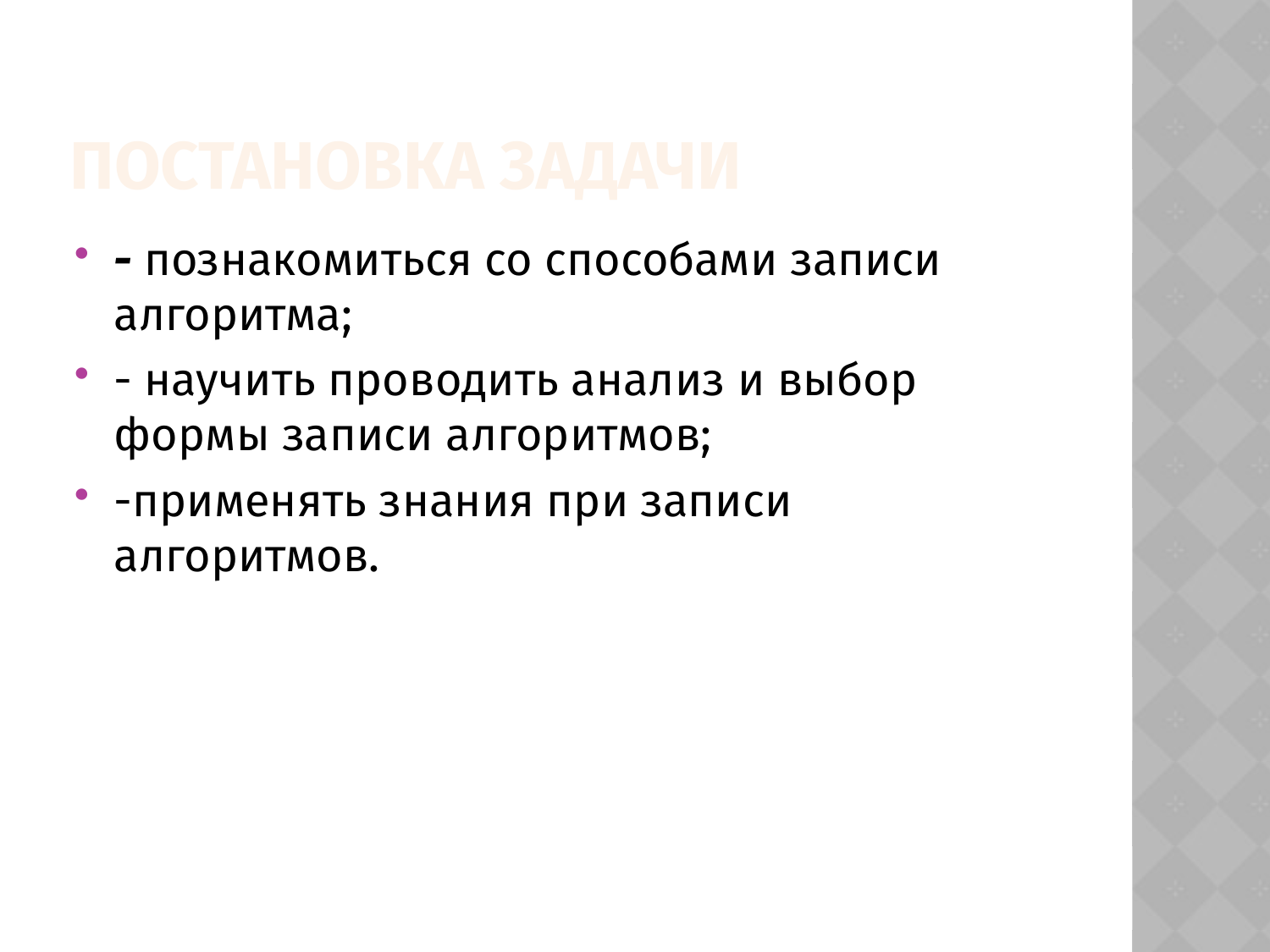

Постановка задачи
- познакомиться со способами записи алгоритма;
- научить проводить анализ и выбор формы записи алгоритмов;
-применять знания при записи алгоритмов.